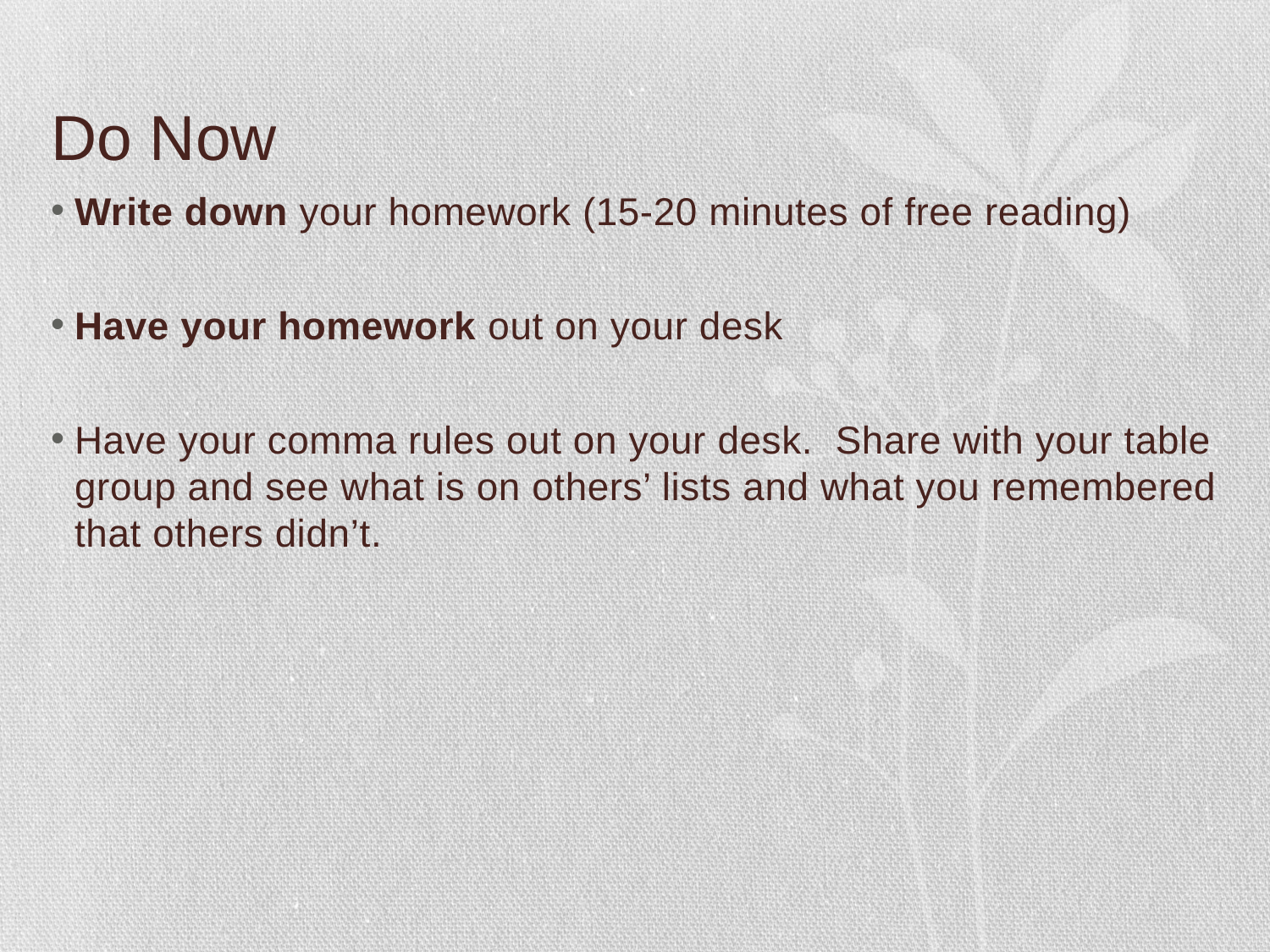

# Do Now
Write down your homework (15-20 minutes of free reading)

Have your homework out on your desk

Have your comma rules out on your desk.  Share with your table group and see what is on others’ lists and what you remembered that others didn’t.